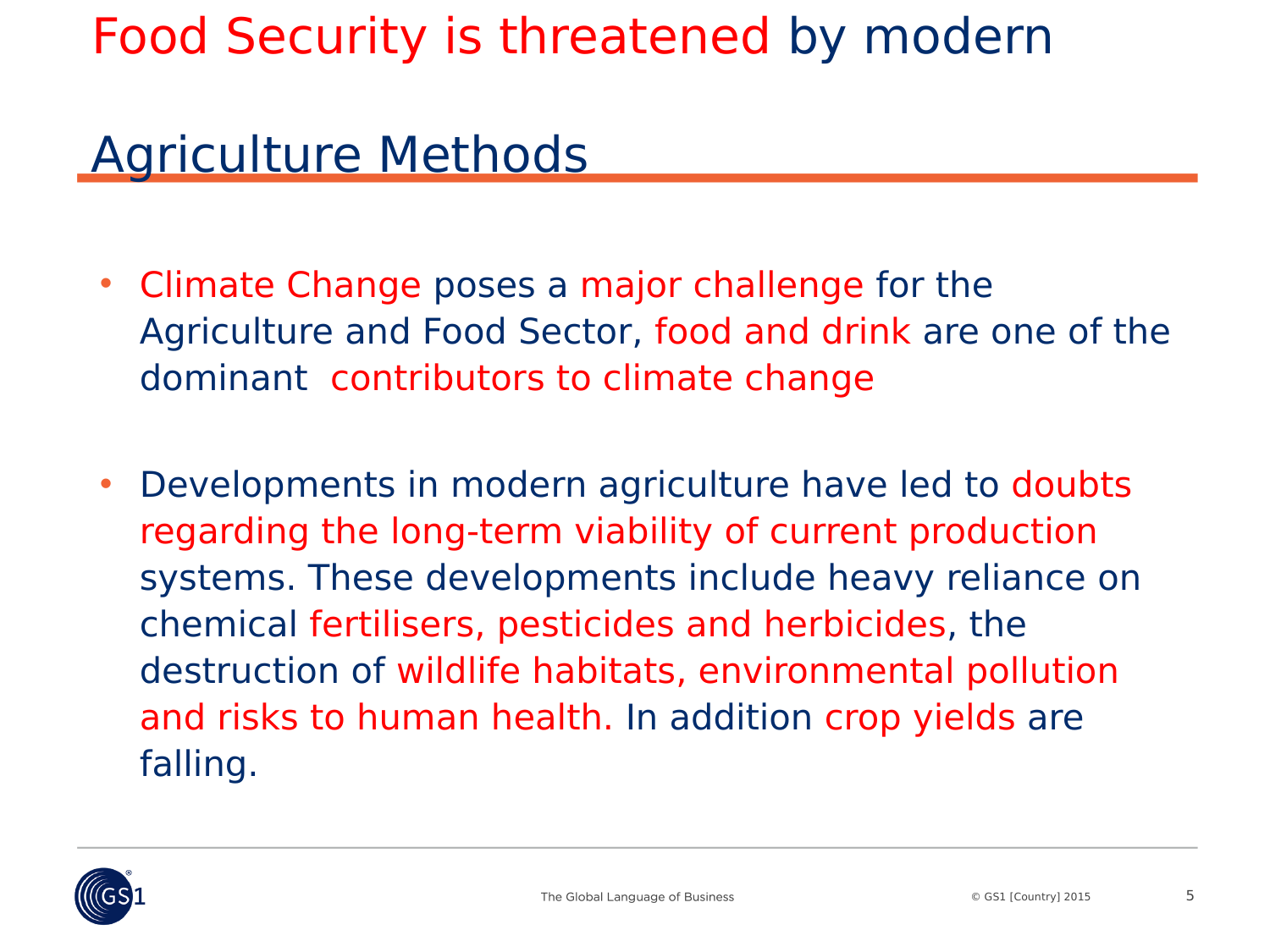

# Food Security is threatened by modern Agriculture Methods

Climate Change poses a major challenge for the Agriculture and Food Sector, food and drink are one of the dominant  contributors to climate change

Developments in modern agriculture have led to doubts regarding the long-term viability of current production systems. These developments include heavy reliance on chemical fertilisers, pesticides and herbicides, the destruction of wildlife habitats, environmental pollution and risks to human health. In addition crop yields are falling.

5